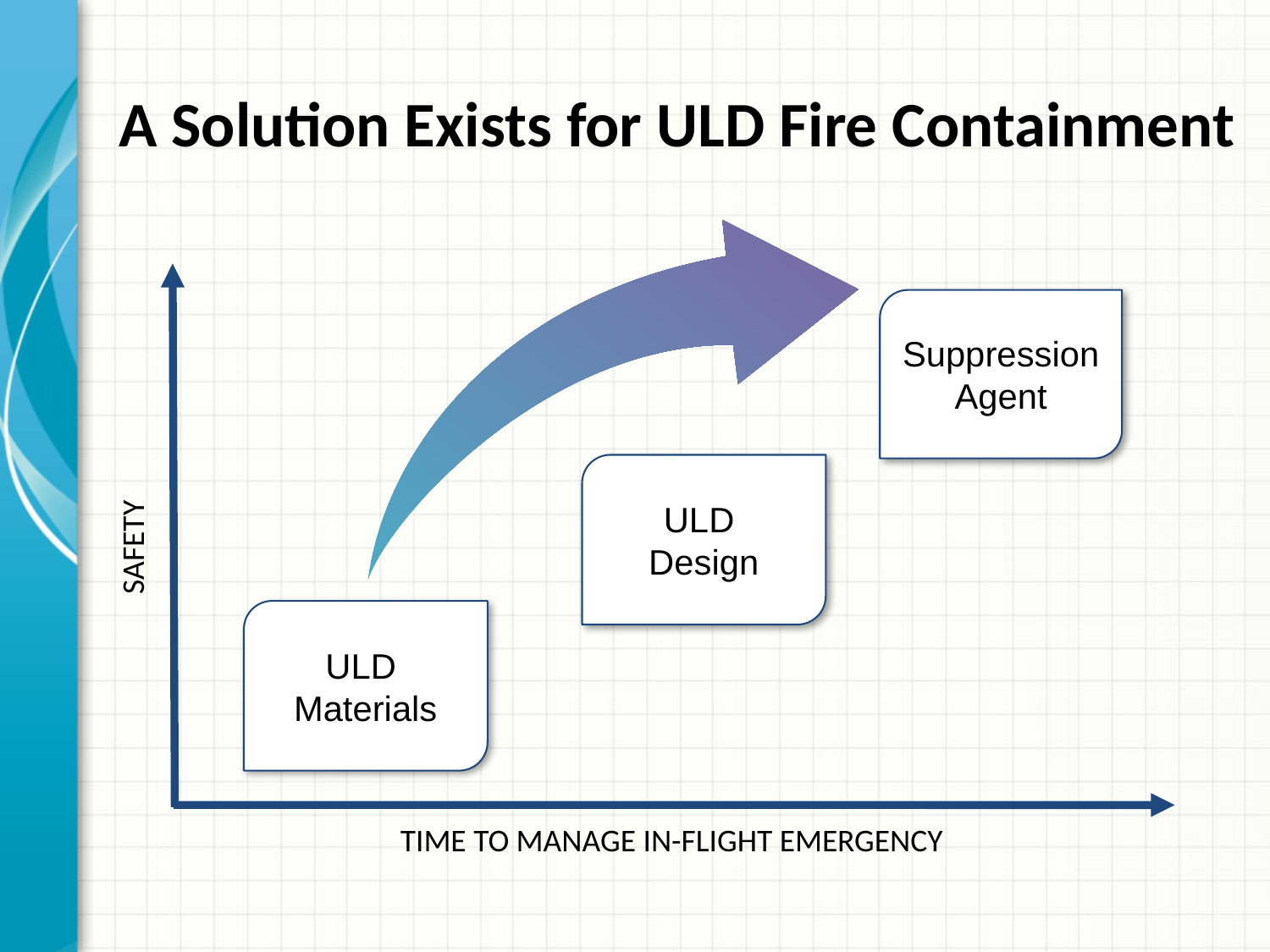

# A Solution Exists for ULD Fire Containment

Suppression Agent
ULD
Design
SAFETY
ULD
Materials

TIME TO MANAGE IN-FLIGHT EMERGENCY